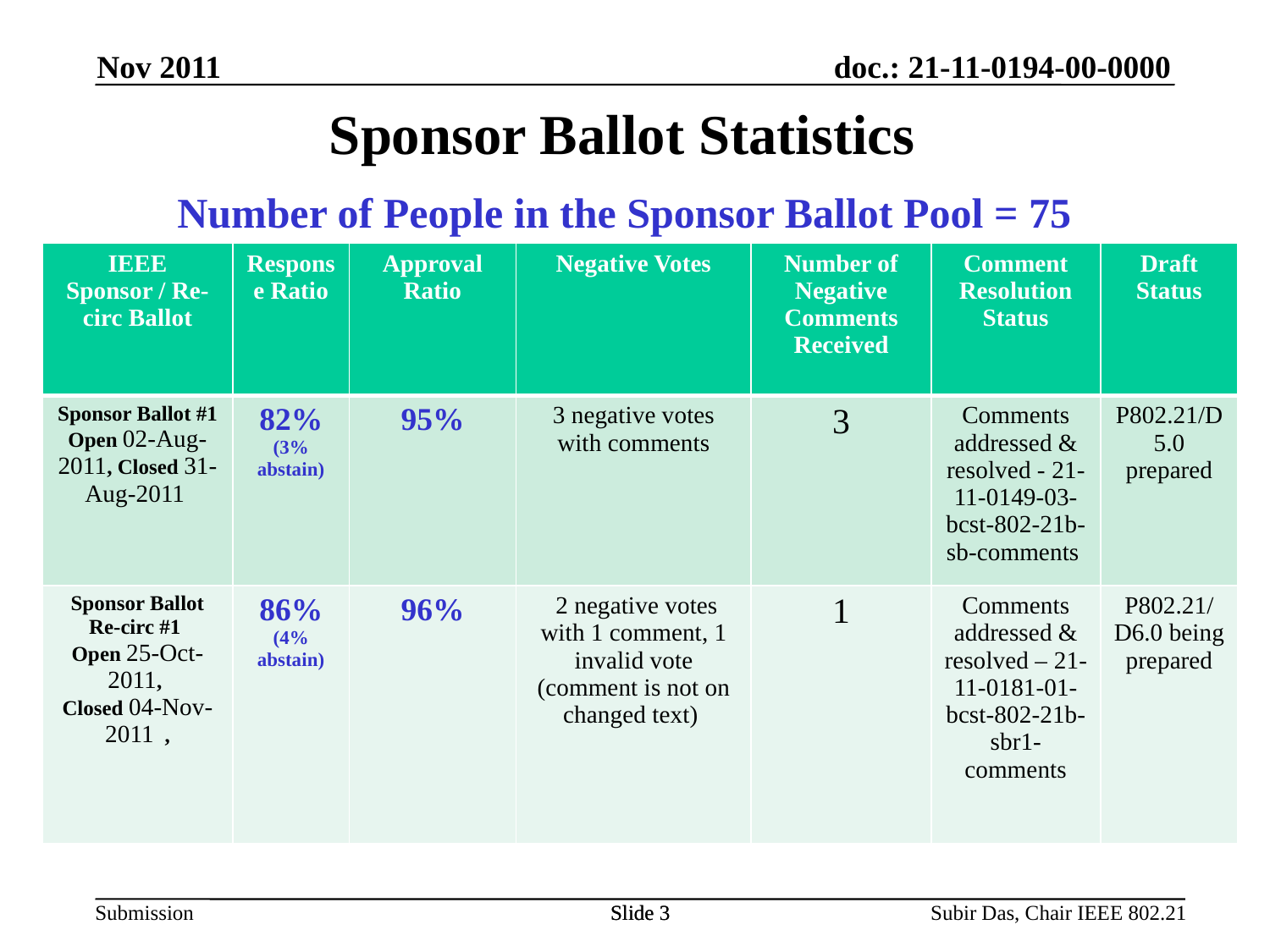

Nov 2011
# Sponsor Ballot Statistics
Number of People in the Sponsor Ballot Pool = 75
| IEEE Sponsor / Re-circ Ballot | Response Ratio | Approval Ratio | Negative Votes | Number of Negative Comments Received | Comment Resolution Status | Draft Status |
| --- | --- | --- | --- | --- | --- | --- |
| Sponsor Ballot #1 Open 02-Aug-2011, Closed 31-Aug-2011 | 82% (3% abstain) | 95% | 3 negative votes with comments | 3 | Comments addressed & resolved - 21-11-0149-03-bcst-802-21b-sb-comments | P802.21/D 5.0 prepared |
| Sponsor Ballot Re-circ #1 Open 25-Oct-2011, Closed 04-Nov-2011 , | 86% (4% abstain) | 96% | 2 negative votes with 1 comment, 1 invalid vote (comment is not on changed text) | 1 | Comments addressed & resolved – 21-11-0181-01-bcst-802-21b-sbr1-comments | P802.21/D6.0 being prepared |
Slide 3
Slide 3
Subir Das, Chair IEEE 802.21